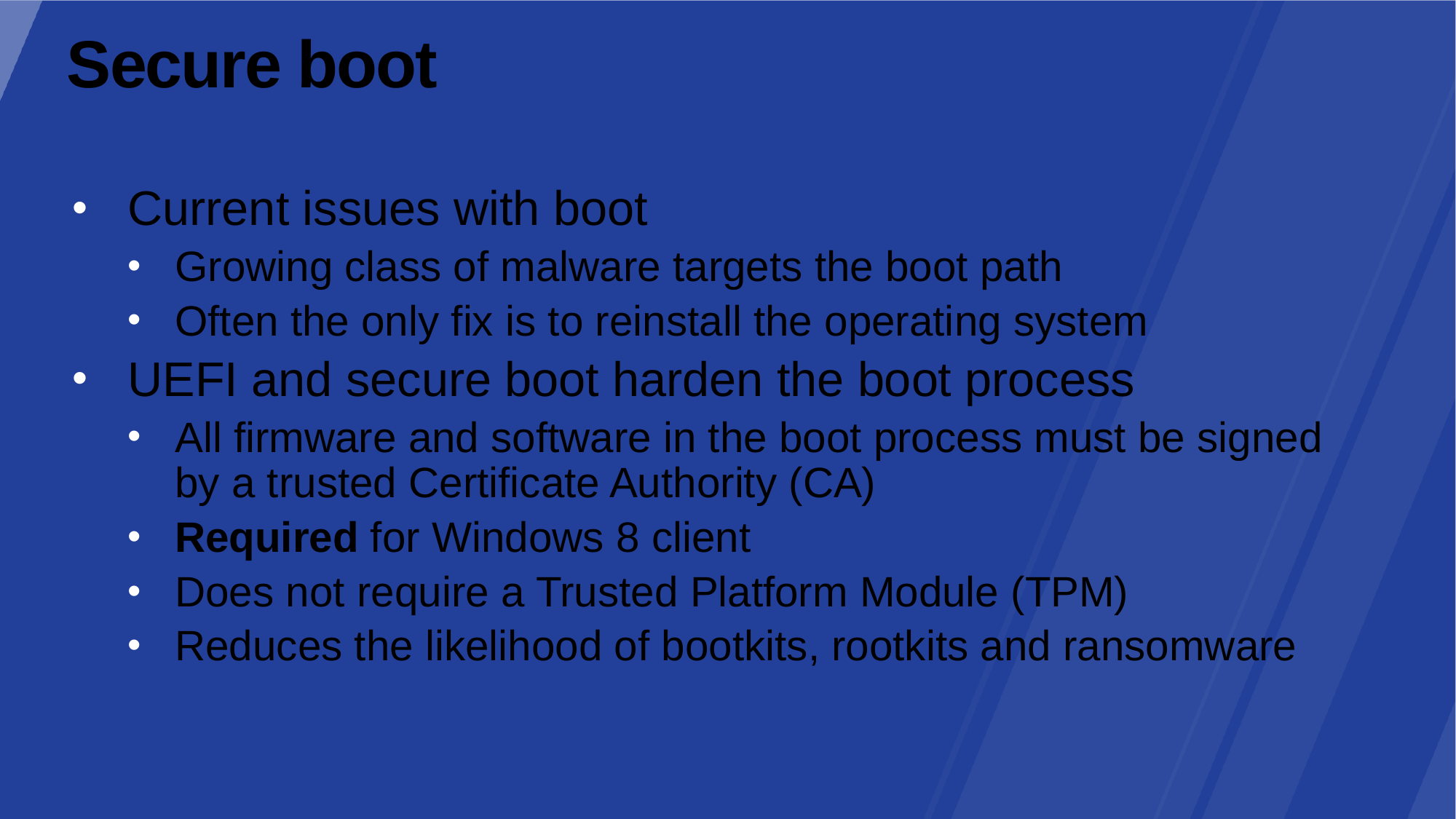

# Secure boot

Current issues with boot
Growing class of malware targets the boot path
Often the only fix is to reinstall the operating system
UEFI and secure boot harden the boot process
All firmware and software in the boot process must be signed by a trusted Certificate Authority (CA)
Required for Windows 8 client
Does not require a Trusted Platform Module (TPM)
Reduces the likelihood of bootkits, rootkits and ransomware